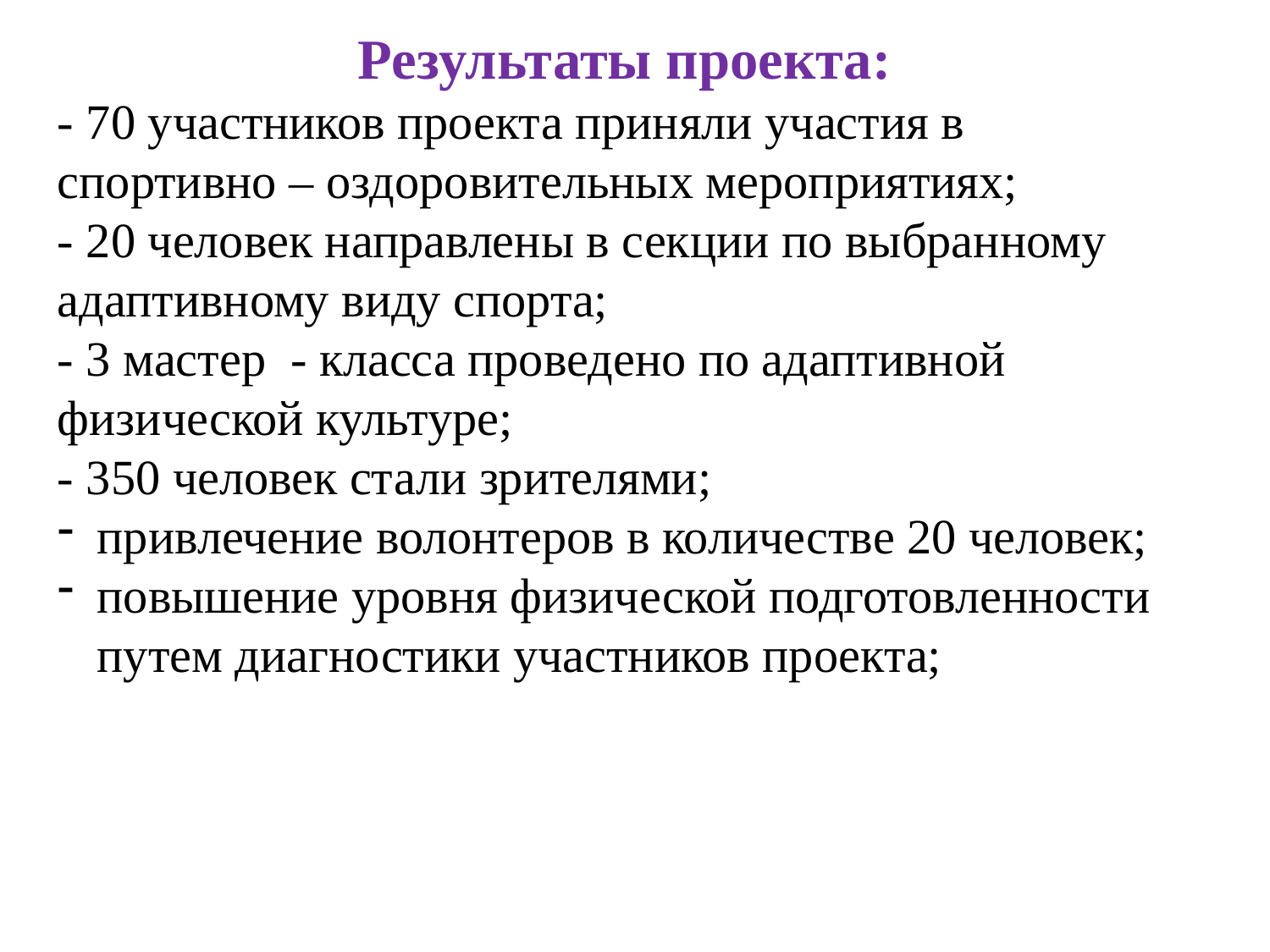

Результаты проекта:
- 70 участников проекта приняли участия в спортивно – оздоровительных мероприятиях;
- 20 человек направлены в секции по выбранному адаптивному виду спорта;
- 3 мастер  - класса проведено по адаптивной физической культуре;
- 350 человек стали зрителями;
привлечение волонтеров в количестве 20 человек;
повышение уровня физической подготовленности путем диагностики участников проекта;